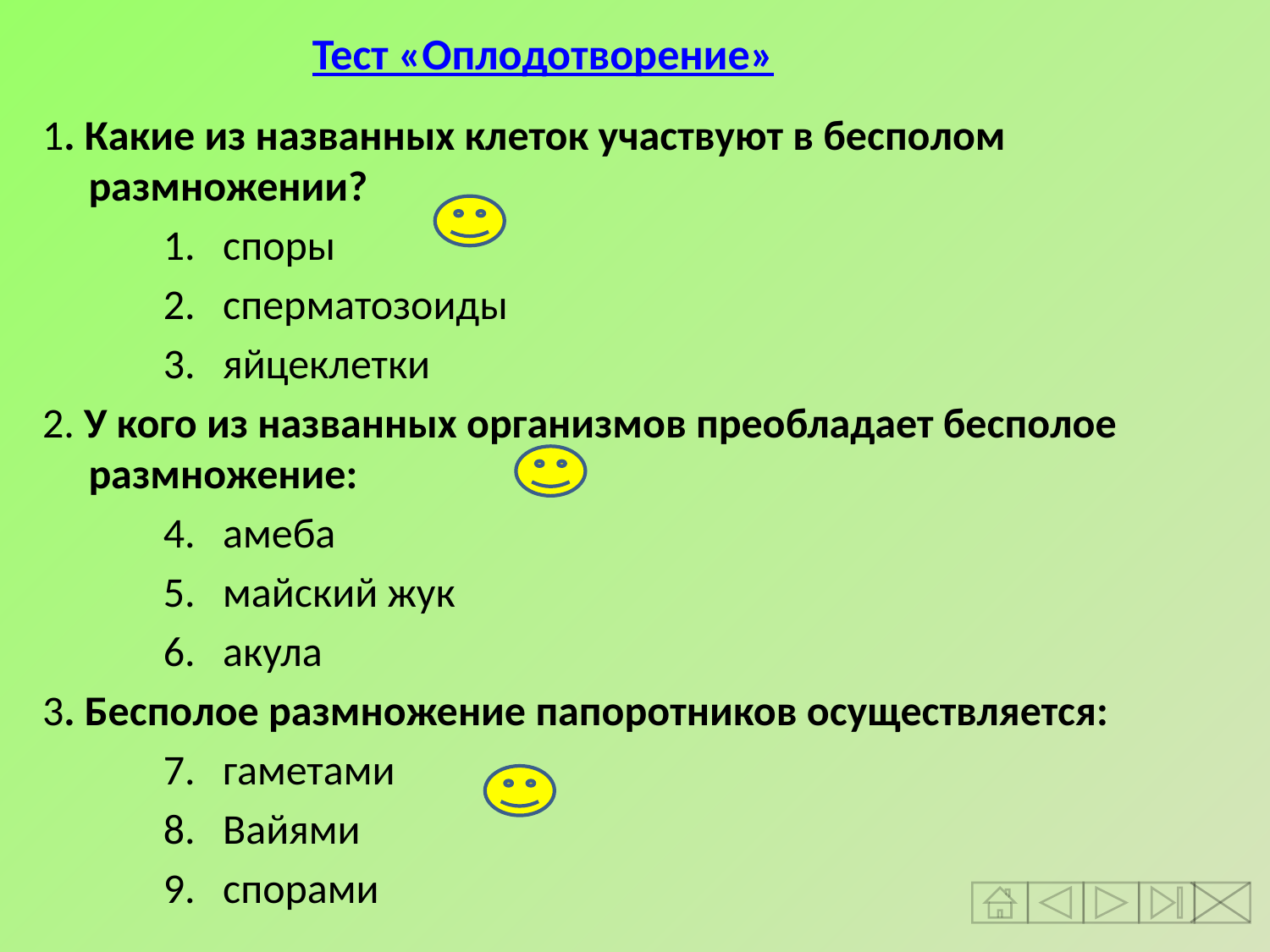

Тест «Оплодотворение»
1. Какие из названных клеток участвуют в бесполом размножении?
споры
сперматозоиды
яйцеклетки
2. У кого из названных организмов преобладает бесполое размножение:
амеба
майский жук
акула
3. Бесполое размножение папоротников осуществляется:
гаметами
Вайями
спорами